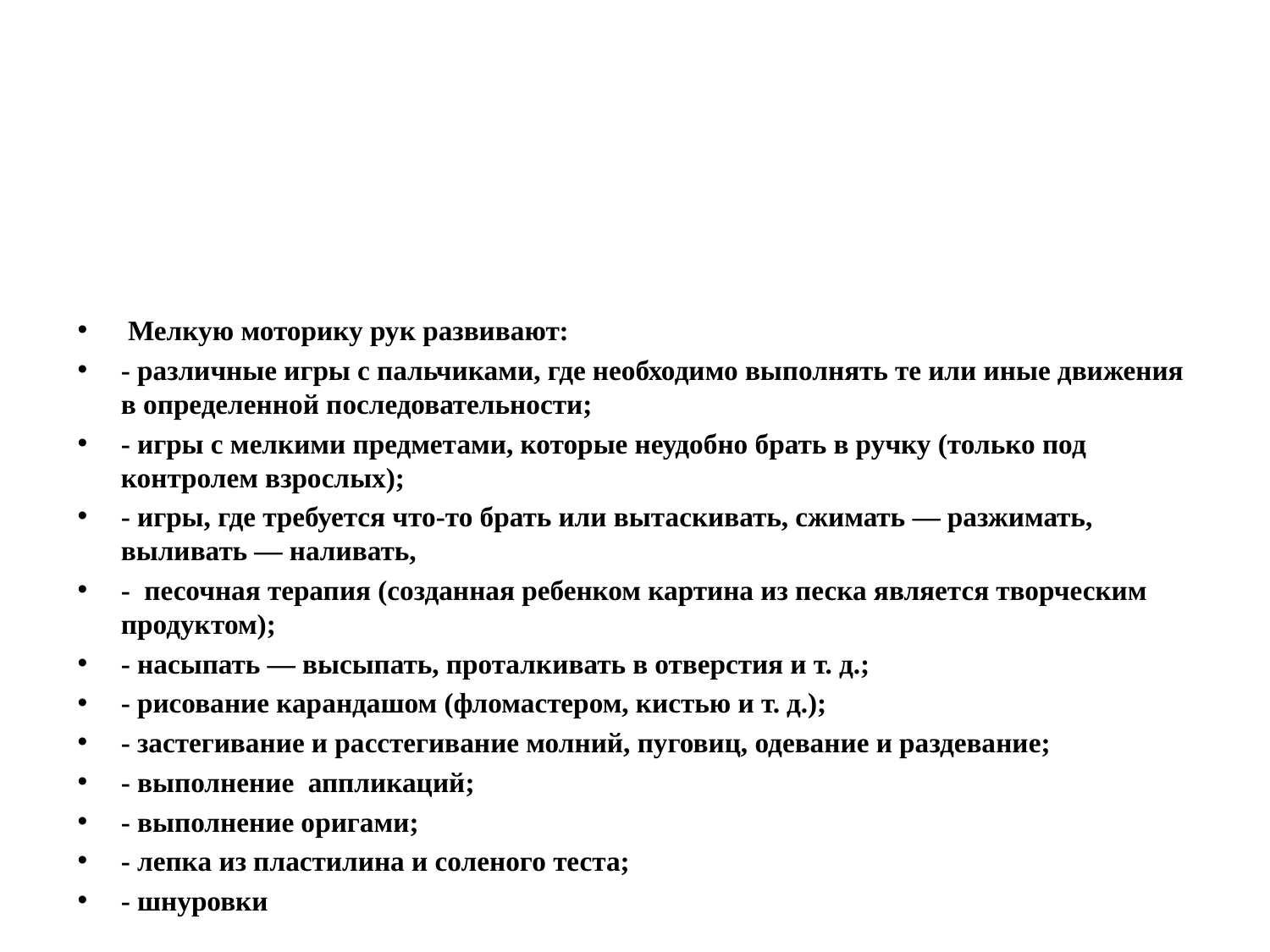

#
 Мелкую моторику рук развивают:
- различные игры с пальчиками, где необходимо выполнять те или иные движения в определенной последовательности;
- игры с мелкими предметами, которые неудобно брать в ручку (только под контролем взрослых);
- игры, где требуется что-то брать или вытаскивать, сжимать — разжимать, выливать — наливать,
-  песочная терапия (созданная ребенком картина из песка является творческим продуктом);
- насыпать — высыпать, проталкивать в отверстия и т. д.;
- рисование карандашом (фломастером, кистью и т. д.);
- застегивание и расстегивание молний, пуговиц, одевание и раздевание;
- выполнение  аппликаций;
- выполнение оригами;
- лепка из пластилина и соленого теста;
- шнуровки